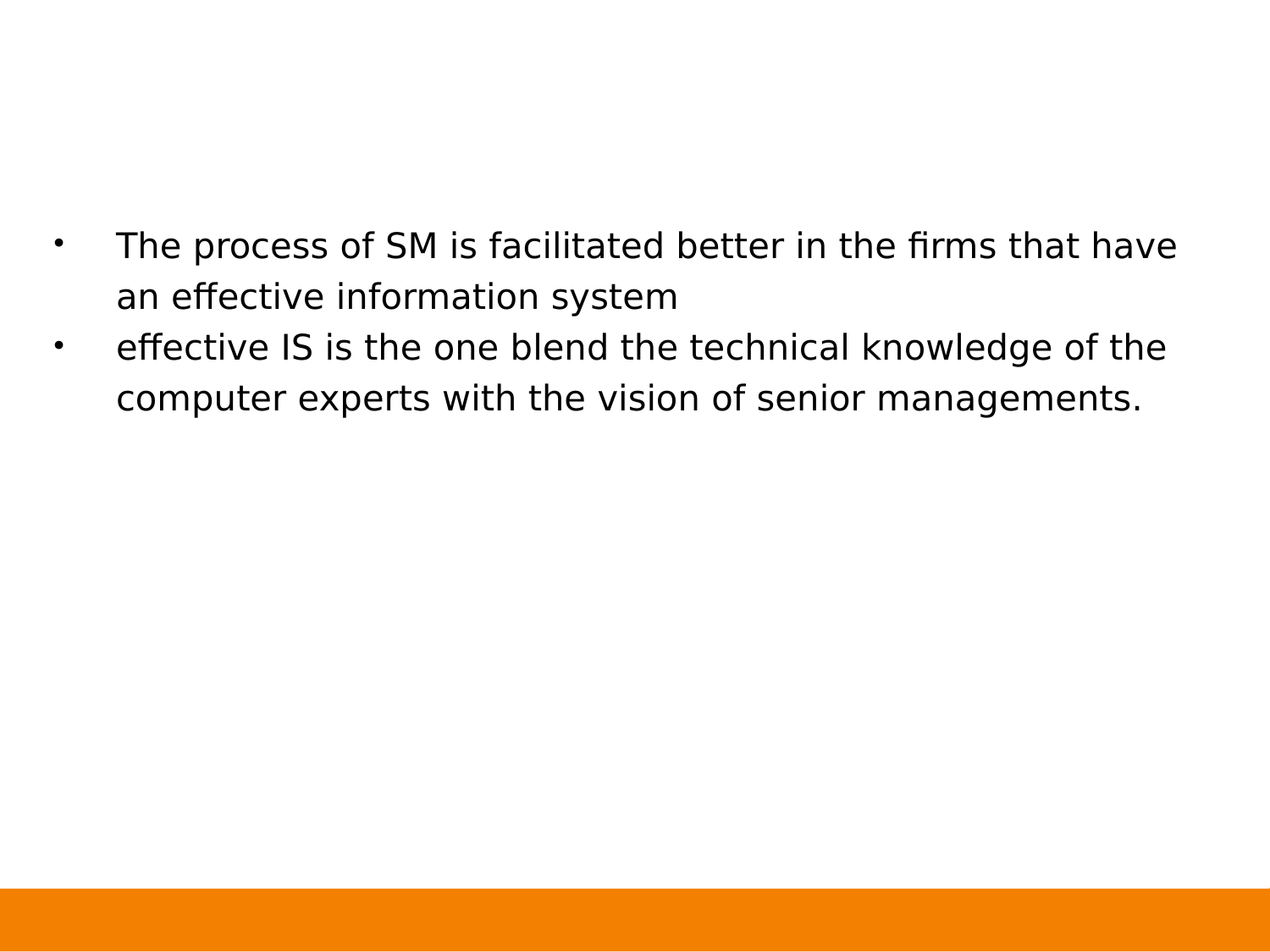

The process of SM is facilitated better in the firms that have an effective information system
effective IS is the one blend the technical knowledge of the computer experts with the vision of senior managements.